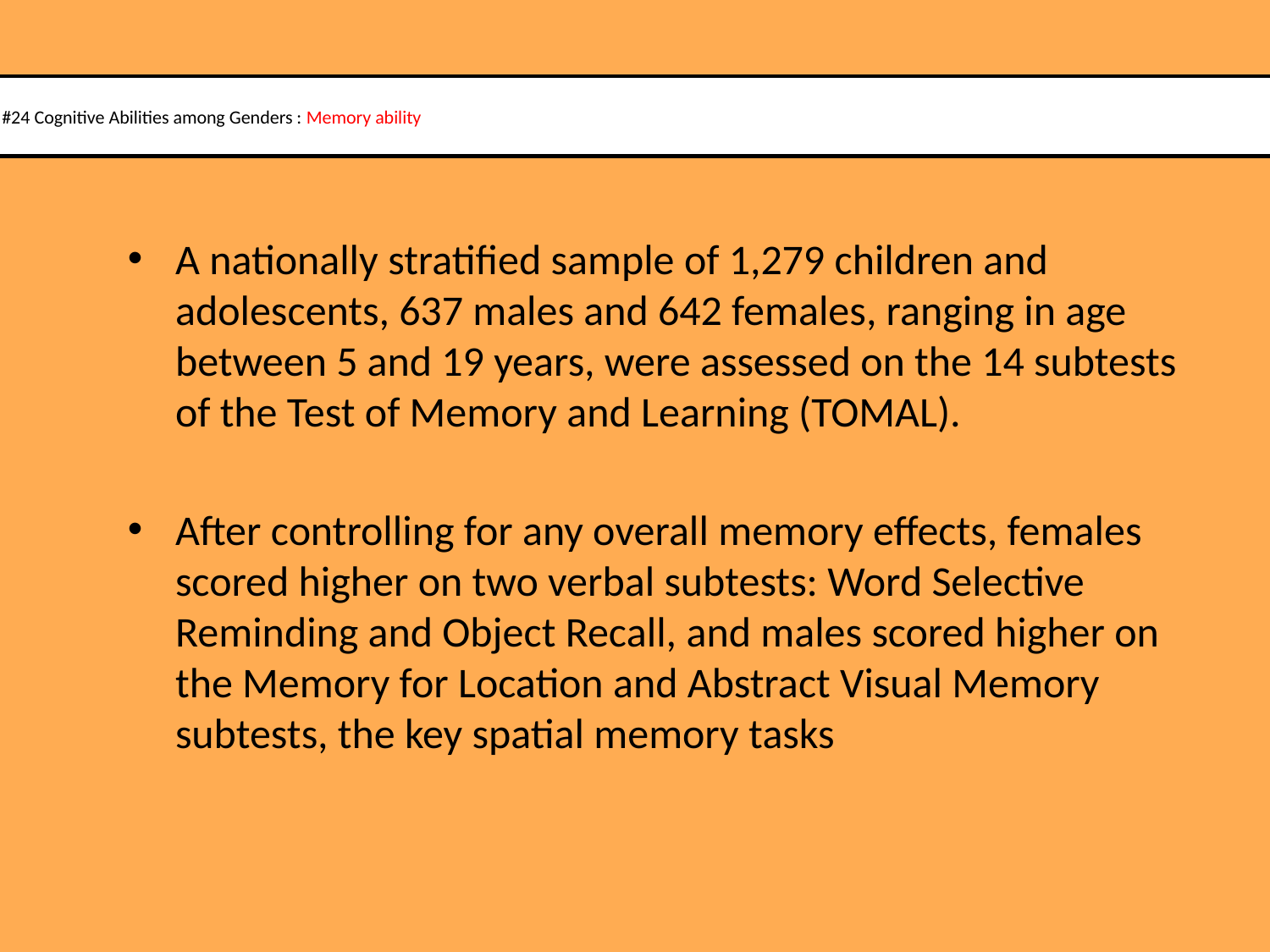

# #24 Cognitive Abilities among Genders : Memory ability
A nationally stratified sample of 1,279 children and adolescents, 637 males and 642 females, ranging in age between 5 and 19 years, were assessed on the 14 subtests of the Test of Memory and Learning (TOMAL).

After controlling for any overall memory effects, females scored higher on two verbal subtests: Word Selective Reminding and Object Recall, and males scored higher on the Memory for Location and Abstract Visual Memory subtests, the key spatial memory tasks